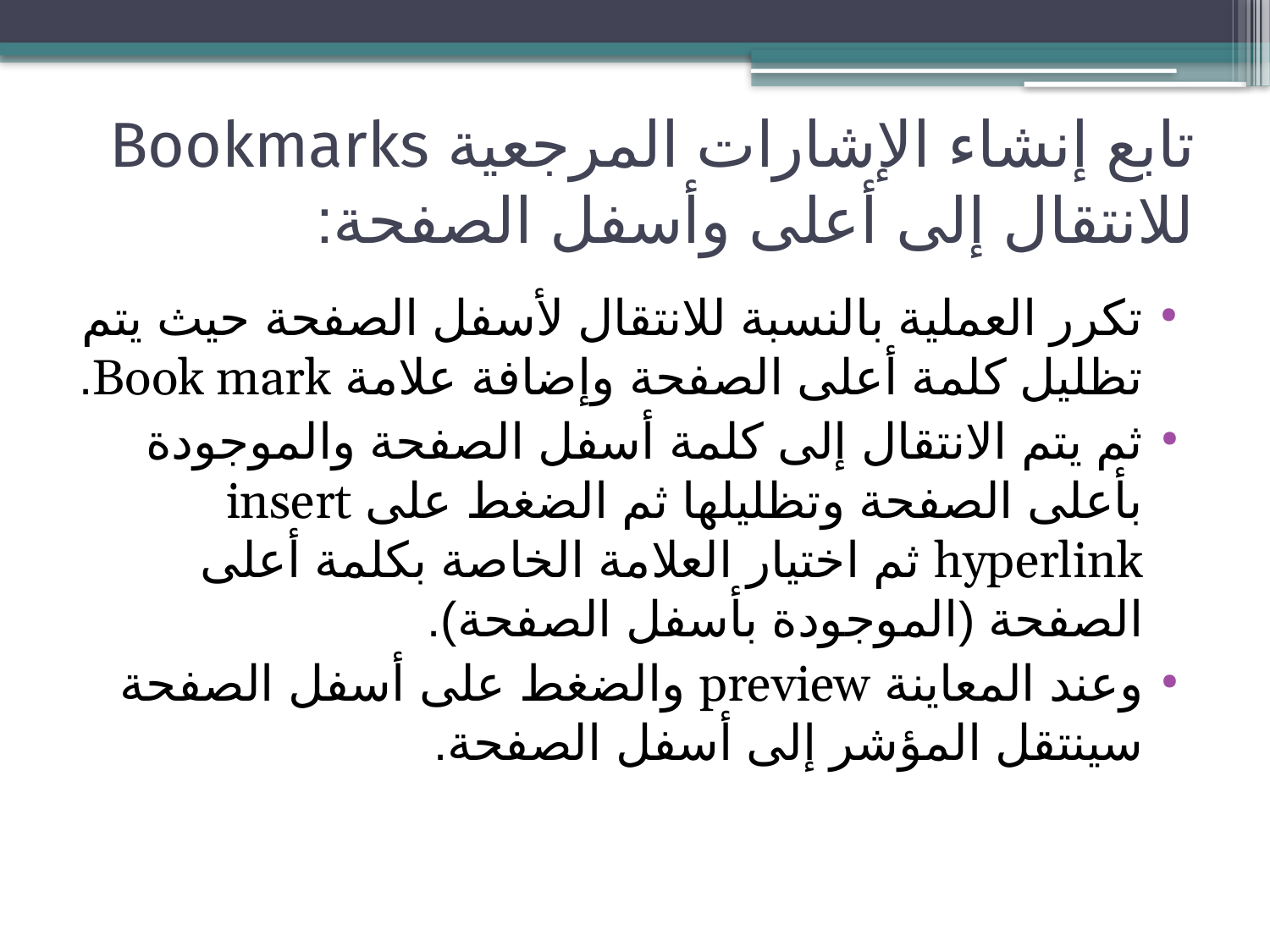

# تابع إنشاء الإشارات المرجعية Bookmarks للانتقال إلى أعلى وأسفل الصفحة:
تكرر العملية بالنسبة للانتقال لأسفل الصفحة حيث يتم تظليل كلمة أعلى الصفحة وإضافة علامة Book mark.
ثم يتم الانتقال إلى كلمة أسفل الصفحة والموجودة بأعلى الصفحة وتظليلها ثم الضغط على insert hyperlink ثم اختيار العلامة الخاصة بكلمة أعلى الصفحة (الموجودة بأسفل الصفحة).
وعند المعاينة preview والضغط على أسفل الصفحة سينتقل المؤشر إلى أسفل الصفحة.